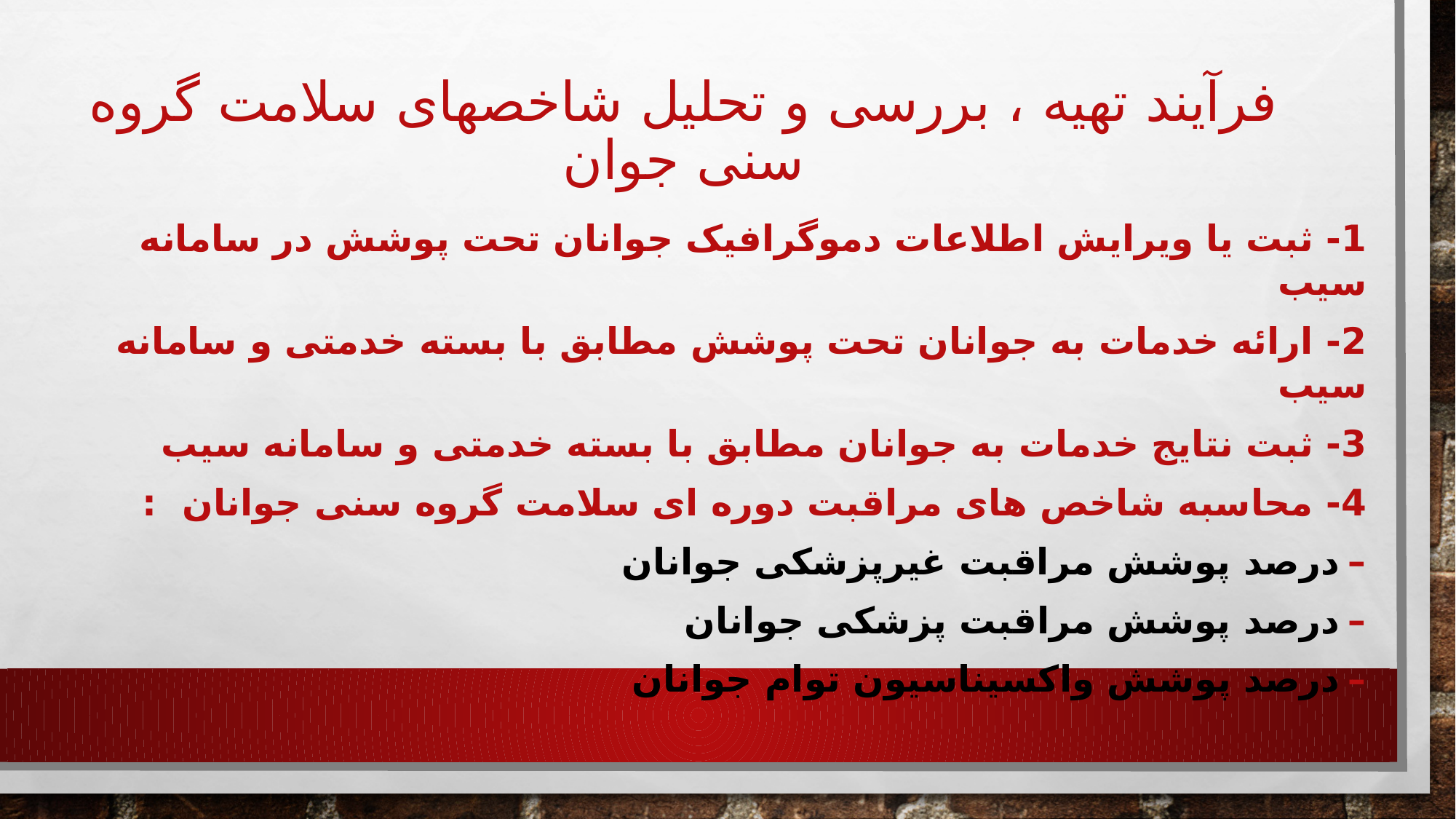

# فرآیند تهیه ، بررسی و تحلیل شاخصهای سلامت گروه سنی جوان
1- ثبت یا ویرایش اطلاعات دموگرافیک جوانان تحت پوشش در سامانه سیب
2- ارائه خدمات به جوانان تحت پوشش مطابق با بسته خدمتی و سامانه سیب
3- ثبت نتایج خدمات به جوانان مطابق با بسته خدمتی و سامانه سیب
4- محاسبه شاخص های مراقبت دوره ای سلامت گروه سنی جوانان  :
درصد پوشش مراقبت غیرپزشکی جوانان
درصد پوشش مراقبت پزشکی جوانان
درصد پوشش واکسیناسیون توام جوانان